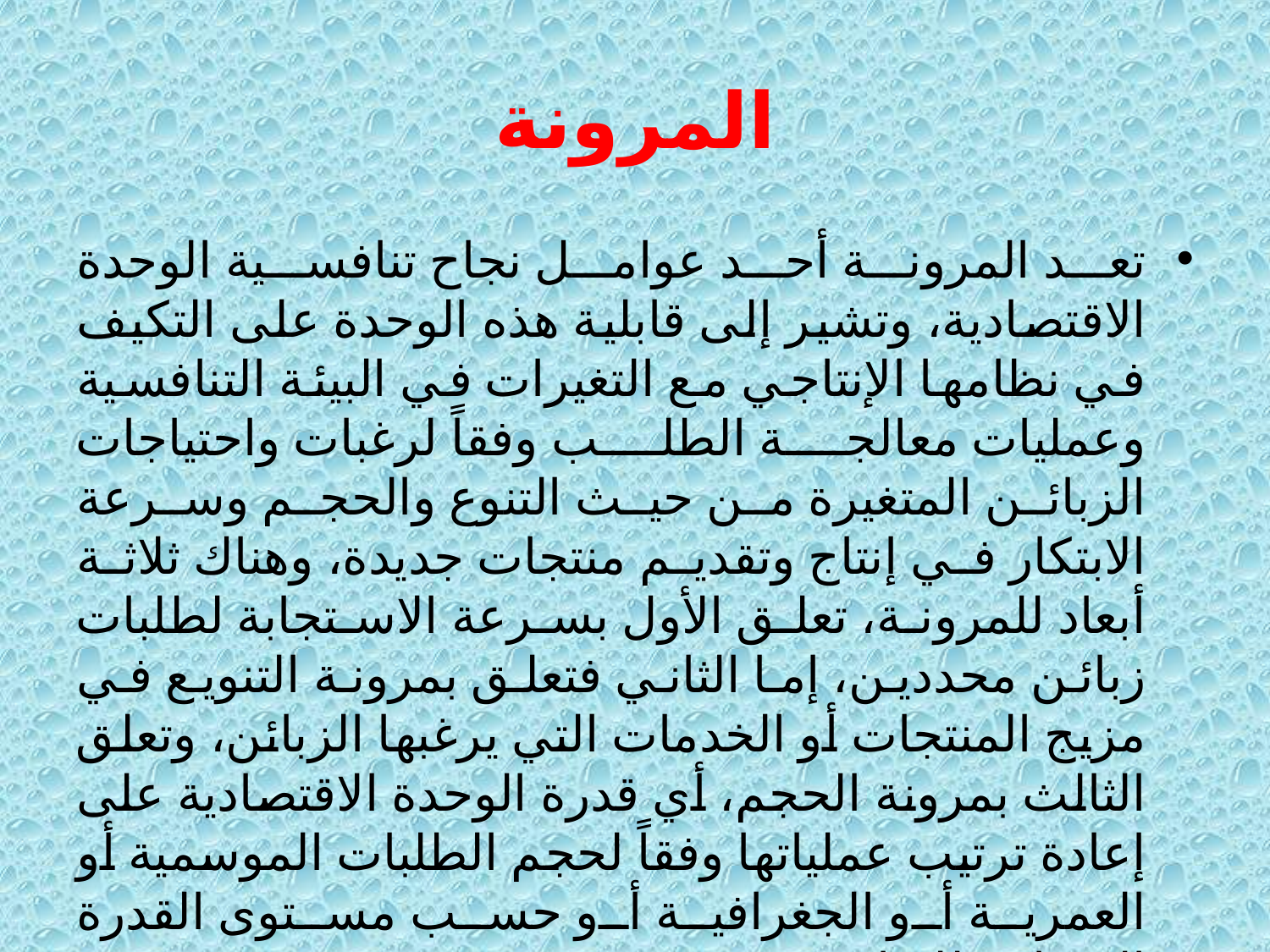

# المرونة
تعد المرونة أحد عوامل نجاح تنافسية الوحدة الاقتصادية، وتشير إلى قابلية هذه الوحدة على التكيف في نظامها الإنتاجي مع التغيرات في البيئة التنافسية وعمليات معالجة الطلب وفقاً لرغبات واحتياجات الزبائن المتغيرة من حيث التنوع والحجم وسرعة الابتكار في إنتاج وتقديم منتجات جديدة، وهناك ثلاثة أبعاد للمرونة، تعلق الأول بسرعة الاستجابة لطلبات زبائن محددين، إما الثاني فتعلق بمرونة التنويع في مزيج المنتجات أو الخدمات التي يرغبها الزبائن، وتعلق الثالث بمرونة الحجم، أي قدرة الوحدة الاقتصادية على إعادة ترتيب عملياتها وفقاً لحجم الطلبات الموسمية أو العمرية أو الجغرافية أو حسب مستوى القدرة الشرائية للزبائن